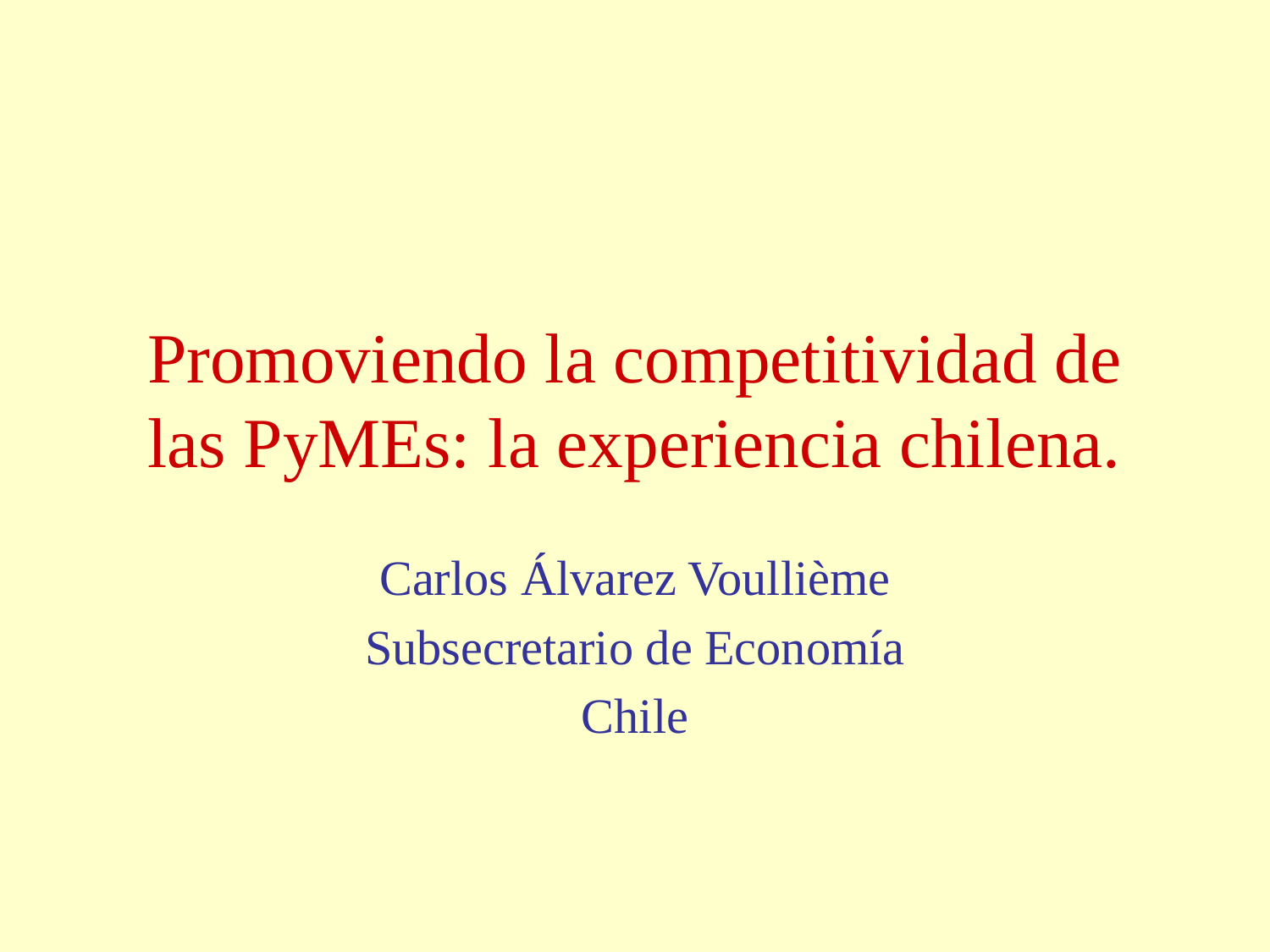

# Promoviendo la competitividad de las PyMEs: la experiencia chilena.
Carlos Álvarez Voullième
Subsecretario de Economía
Chile